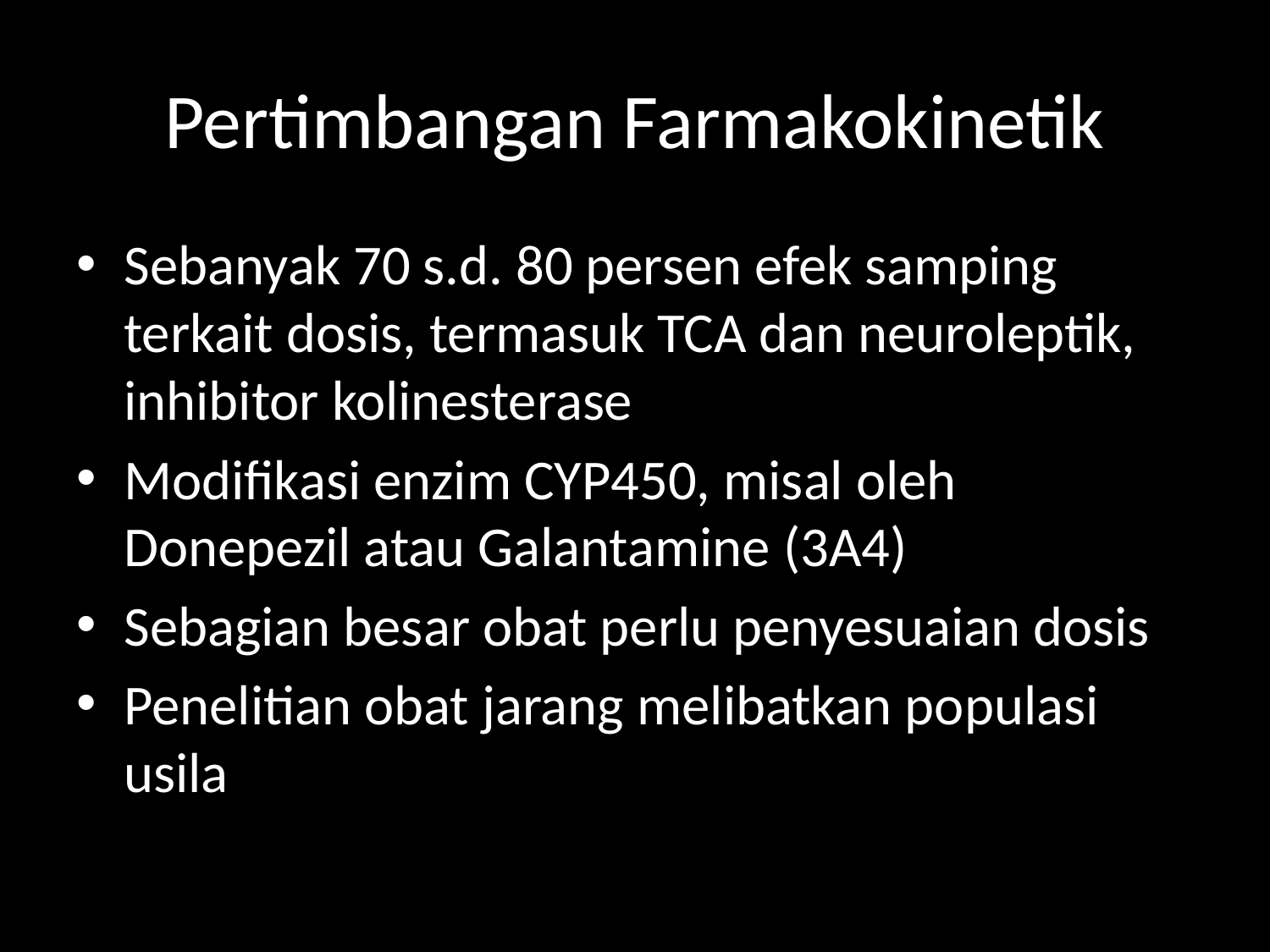

# Pertimbangan Farmakokinetik
Sebanyak 70 s.d. 80 persen efek samping terkait dosis, termasuk TCA dan neuroleptik, inhibitor kolinesterase
Modifikasi enzim CYP450, misal oleh Donepezil atau Galantamine (3A4)
Sebagian besar obat perlu penyesuaian dosis
Penelitian obat jarang melibatkan populasi usila